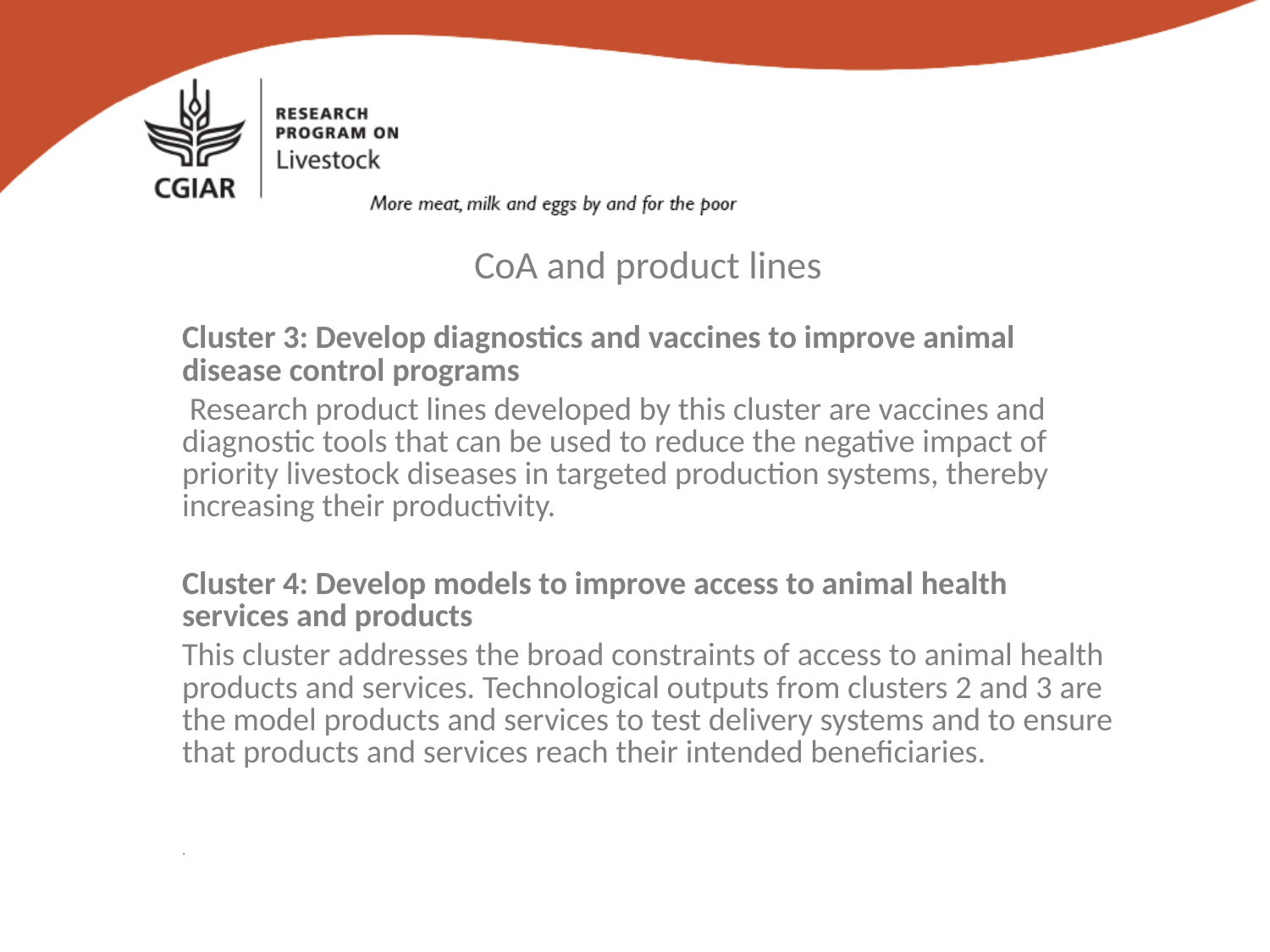

CoA and product lines

Cluster 3: Develop diagnostics and vaccines to improve animal disease control programs
 Research product lines developed by this cluster are vaccines and diagnostic tools that can be used to reduce the negative impact of priority livestock diseases in targeted production systems, thereby increasing their productivity.

Cluster 4: Develop models to improve access to animal health services and products
This cluster addresses the broad constraints of access to animal health products and services. Technological outputs from clusters 2 and 3 are the model products and services to test delivery systems and to ensure that products and services reach their intended beneficiaries.

.